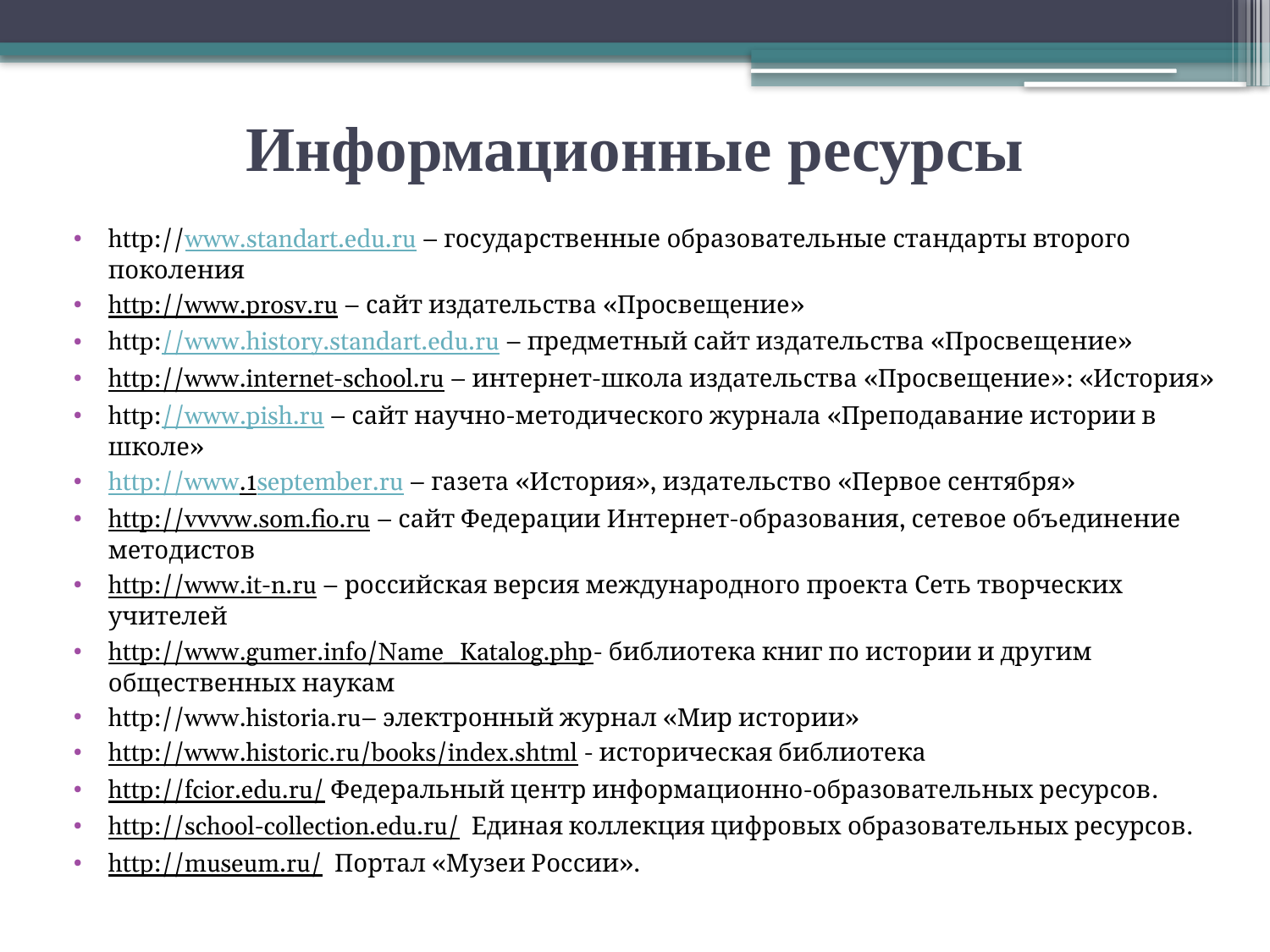

# Информационные ресурсы
http://www.standart.edu.ru – государственные образовательные стандарты второго поколения
http://www.prosv.ru – сайт издательства «Просвещение»
http://www.history.standart.edu.ru – предметный сайт издательства «Просвещение»
http://www.internet-school.ru – интернет-школа издательства «Просвещение»: «История»
http://www.pish.ru – сайт научно-методического журнала «Преподавание истории в школе»
http://www.1september.ru – газета «История», издательство «Первое сентября»
http://vvvvw.som.fio.ru – сайт Федерации Интернет-образования, сетевое объединение методистов
http://www.it-n.ru – российская версия международного проекта Сеть творческих учителей
http://www.gumer.info/Name_Katalog.php- библиотека книг по истории и другим общественных наукам
http://www.historia.ru– электронный журнал «Мир истории»
http://www.historic.ru/books/index.shtml - историческая библиотека
http://fcior.edu.ru/ Федеральный центр информационно-образовательных ресурсов.
http://school-collection.edu.ru/  Единая коллекция цифровых образовательных ресурсов.
http://museum.ru/  Портал «Музеи России».